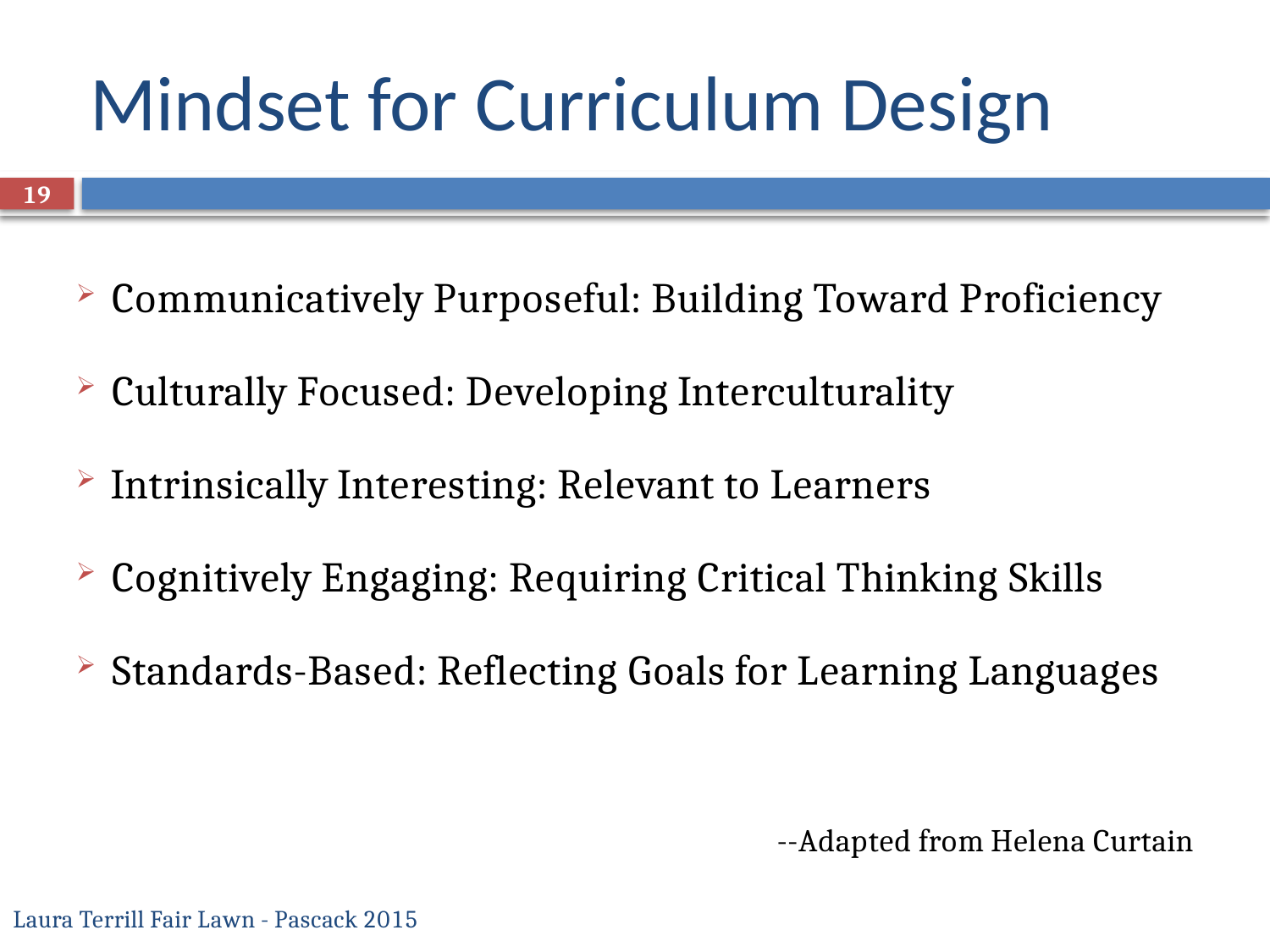

# Mindset for Curriculum Design
19
 Communicatively Purposeful: Building Toward Proficiency
 Culturally Focused: Developing Interculturality
 Intrinsically Interesting: Relevant to Learners
 Cognitively Engaging: Requiring Critical Thinking Skills
 Standards-Based: Reflecting Goals for Learning Languages

                                                                --Adapted from Helena Curtain
Laura Terrill Fair Lawn - Pascack 2015